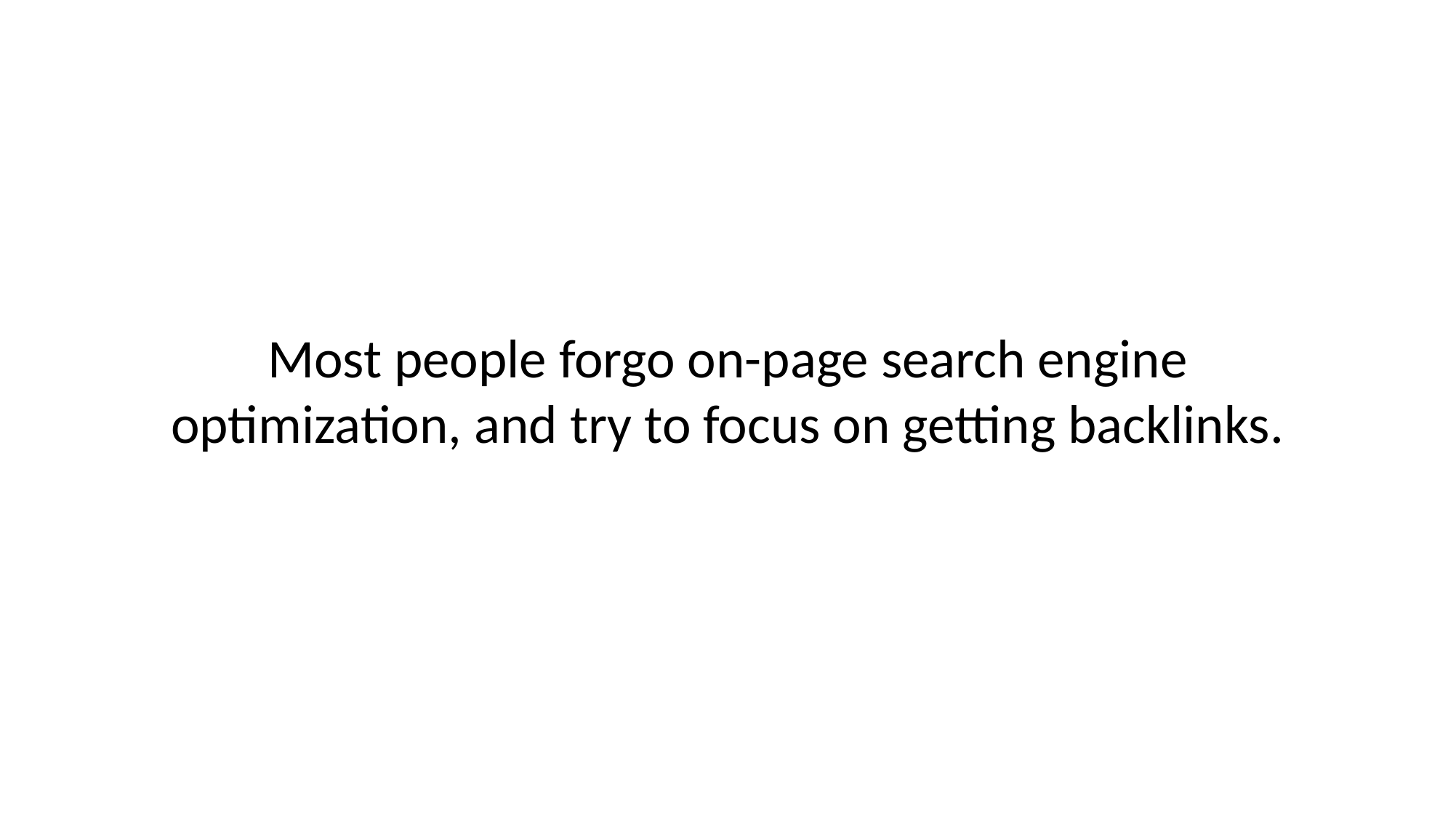

# Most people forgo on-page search engine optimization, and try to focus on getting backlinks.